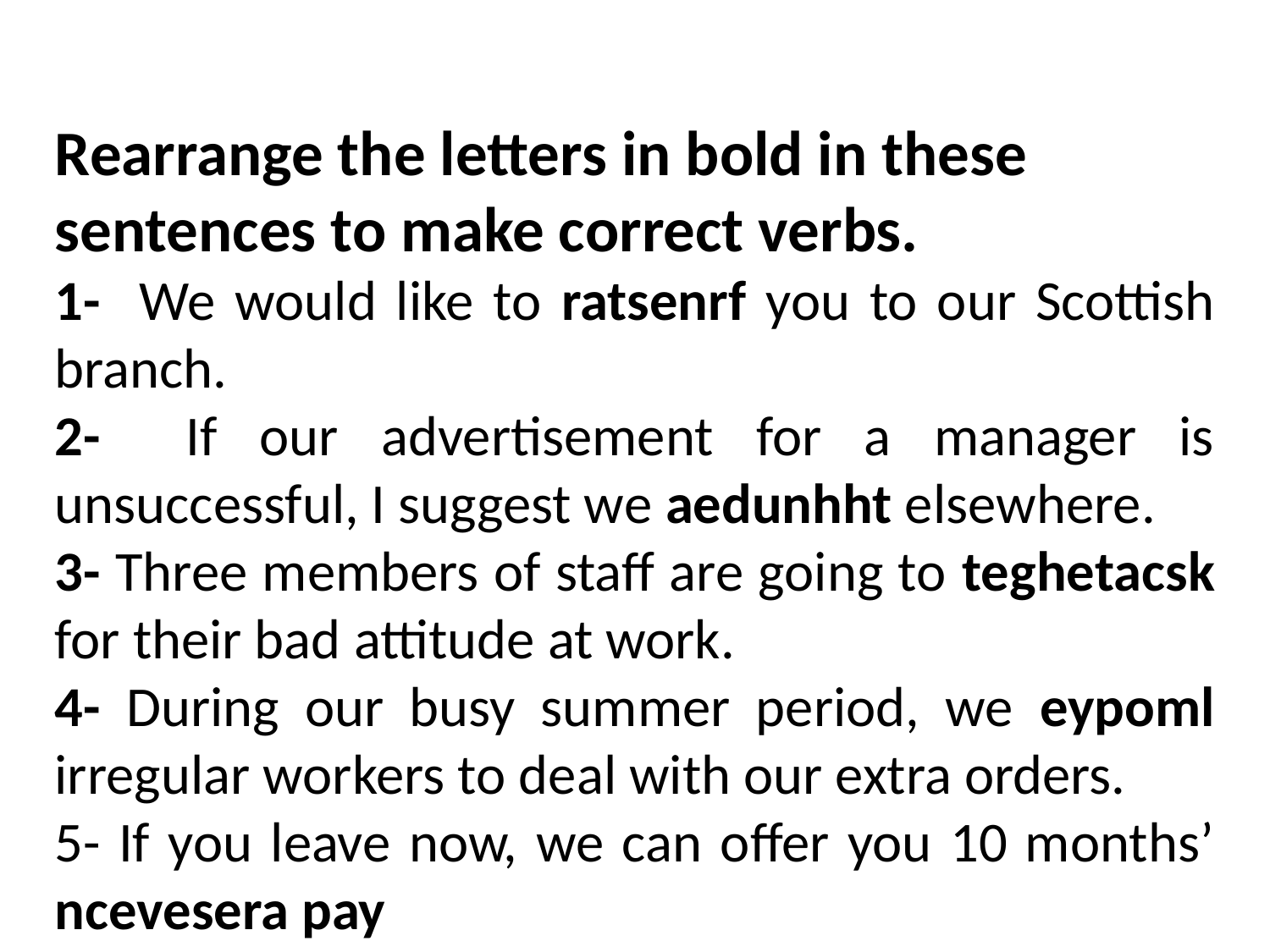

Rearrange the letters in bold in these sentences to make correct verbs.
1-  We would like to ratsenrf you to our Scottish branch.
2-  If our advertisement for a manager is unsuccessful, I suggest we aedunhht elsewhere.
3- Three members of staff are going to teghetacsk for their bad attitude at work.
4- During our busy summer period, we eypoml irregular workers to deal with our extra orders.
5- If you leave now, we can offer you 10 months’ ncevesera pay